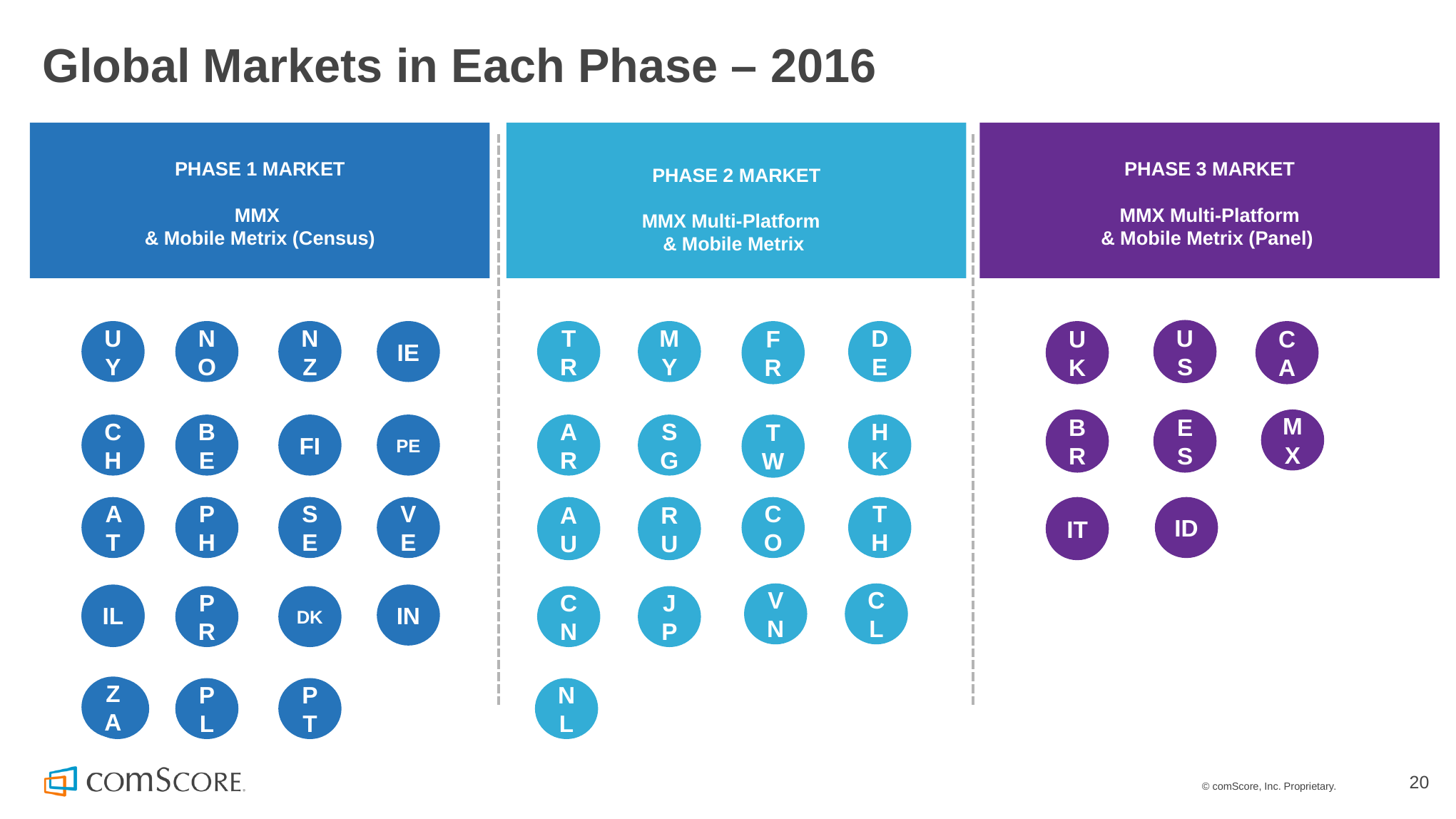

# Global Markets in Each Phase – 2016

PHASE 1 MARKET

MMX
& Mobile Metrix (Census)

PHASE 2 MARKET

MMX Multi-Platform
& Mobile Metrix

PHASE 3 MARKET

MMX Multi-Platform
& Mobile Metrix (Panel)

US
UY
NO
NZ
IE
TR
MY
FR
DE
UK
CA
BR
ES
MX
CH
BE
FI
PE
AR
SG
TW
HK
AT
PH
SE
VE
AU
RU
CO
TH
IT
ID
VN
CL
IN
IL
IL
PR
DK
CN
JP
ZA
ZA
PL
PT
NL